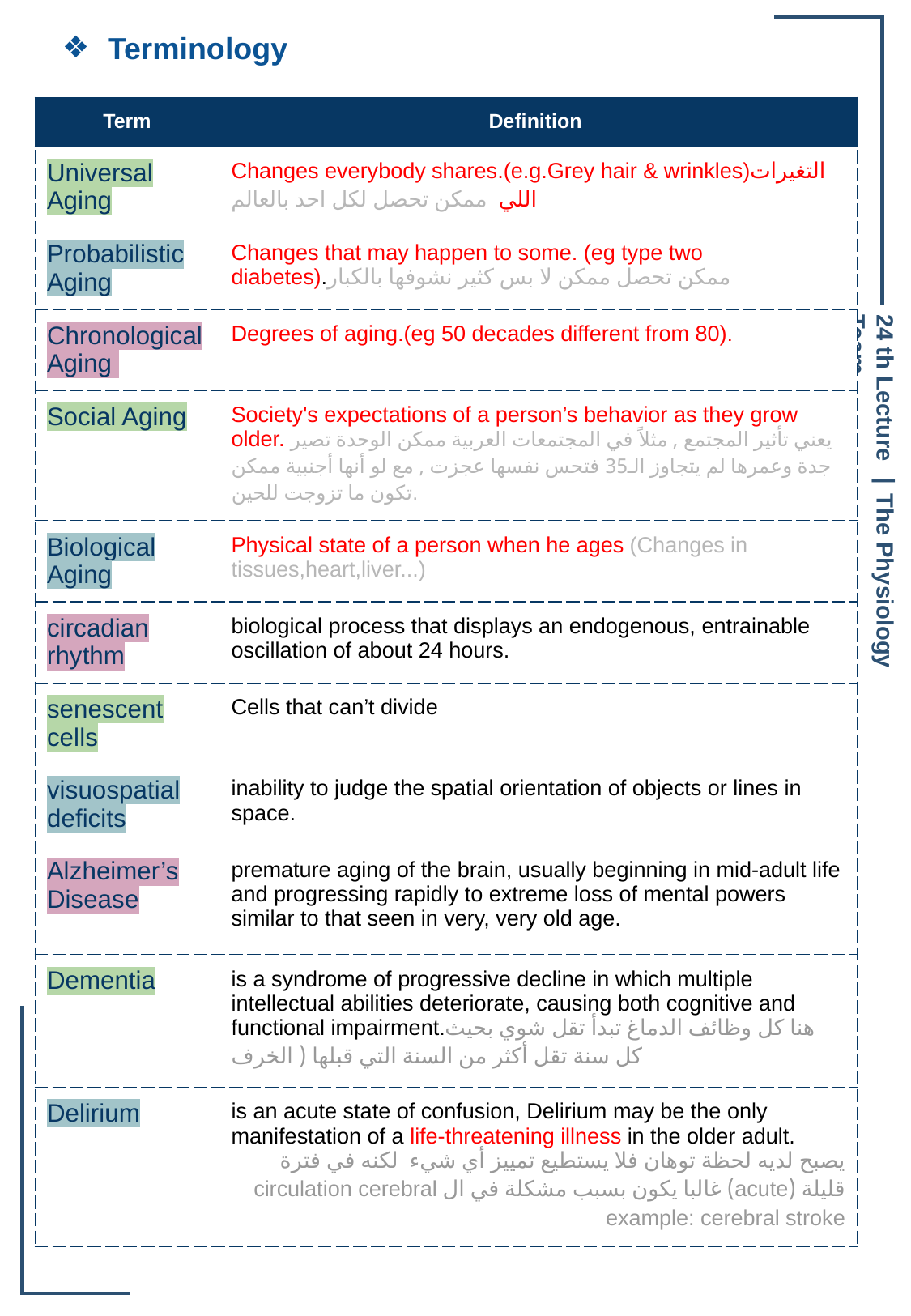

Terminology
| Term | Definition |
| --- | --- |
| Universal Aging | Changes everybody​ shares.(e.g.Grey hair & wrinkles)التغيرات اللي ممكن تحصل لكل احد بالعالم |
| Probabilistic Aging | Changes that may​ happen to some. (eg type two diabetes).ممكن تحصل ممكن لا بس كثير نشوفها بالكبار |
| Chronological Aging | Degrees​ of aging.(eg 50 decades different from 80). |
| Social Aging | Society's expectations​ of a person’s behavior as they grow older. يعني تأثیر المجتمع , مثلاً في المجتمعات العربیة ممكن الوحدة تصیر جدة وعمرها لم یتجاوز الـ35 فتحس نفسها عجزت , مع لو أنها أجنبیة ممكن تكون ما تزوجت للحین. |
| Biological Aging | Physical state​ of a person when he ages (Changes in tissues,heart,liver...) |
| circadian rhythm | biological process that displays an endogenous, entrainable oscillation of about 24 hours. |
| senescent cells | Cells that can’t divide |
| visuospatial deficits | inability to judge the spatial orientation of objects or lines in space. |
| Alzheimer’s Disease | premature aging of the brain, usually beginning in mid-adult life and progressing rapidly to extreme loss of mental powers similar to that seen in very, very old age. |
| Dementia | is a syndrome of progressive decline in which multiple intellectual abilities deteriorate, causing both cognitive and functional impairment.هنا كل وظائف الدماغ تبدأ تقل شوي بحیث كل سنة تقل أكثر من السنة التي قبلها ( الخرف |
| Delirium | is an acute state of confusion, Delirium may be the only manifestation of a life-threatening illness in the older adult. یصبح لدیه لحظة توهان فلا یستطیع تمییز أي شيء لكنه في فترة قلیلة (acute) غالبا يكون بسبب مشكلة في ال circulation cerebral example: cerebral stroke |
24 th Lecture  ∣ The Physiology Team